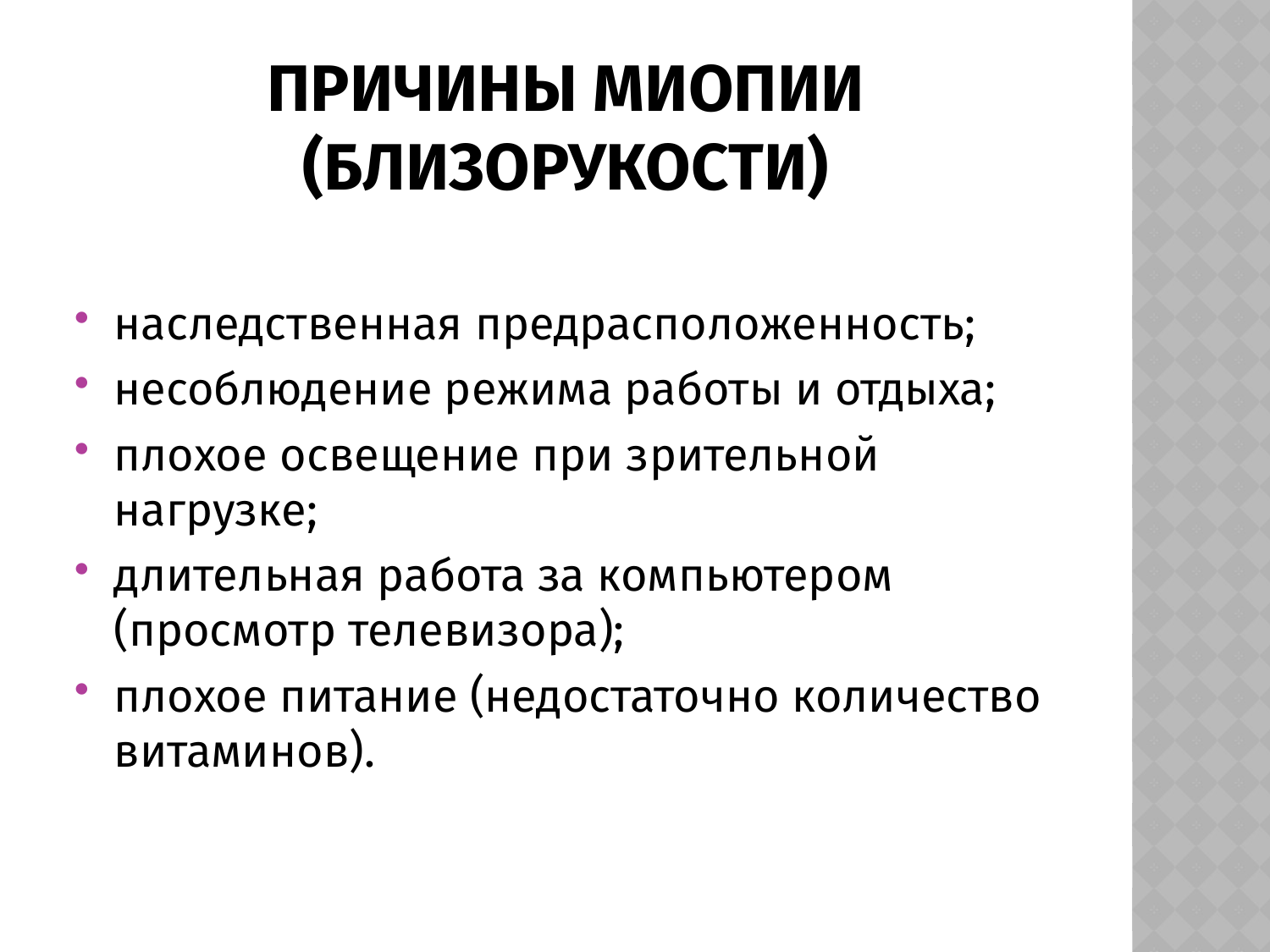

# Причины миопии (близорукости)
наследственная предрасположенность;
несоблюдение режима работы и отдыха;
плохое освещение при зрительной нагрузке;
длительная работа за компьютером (просмотр телевизора);
плохое питание (недостаточно количество витаминов).